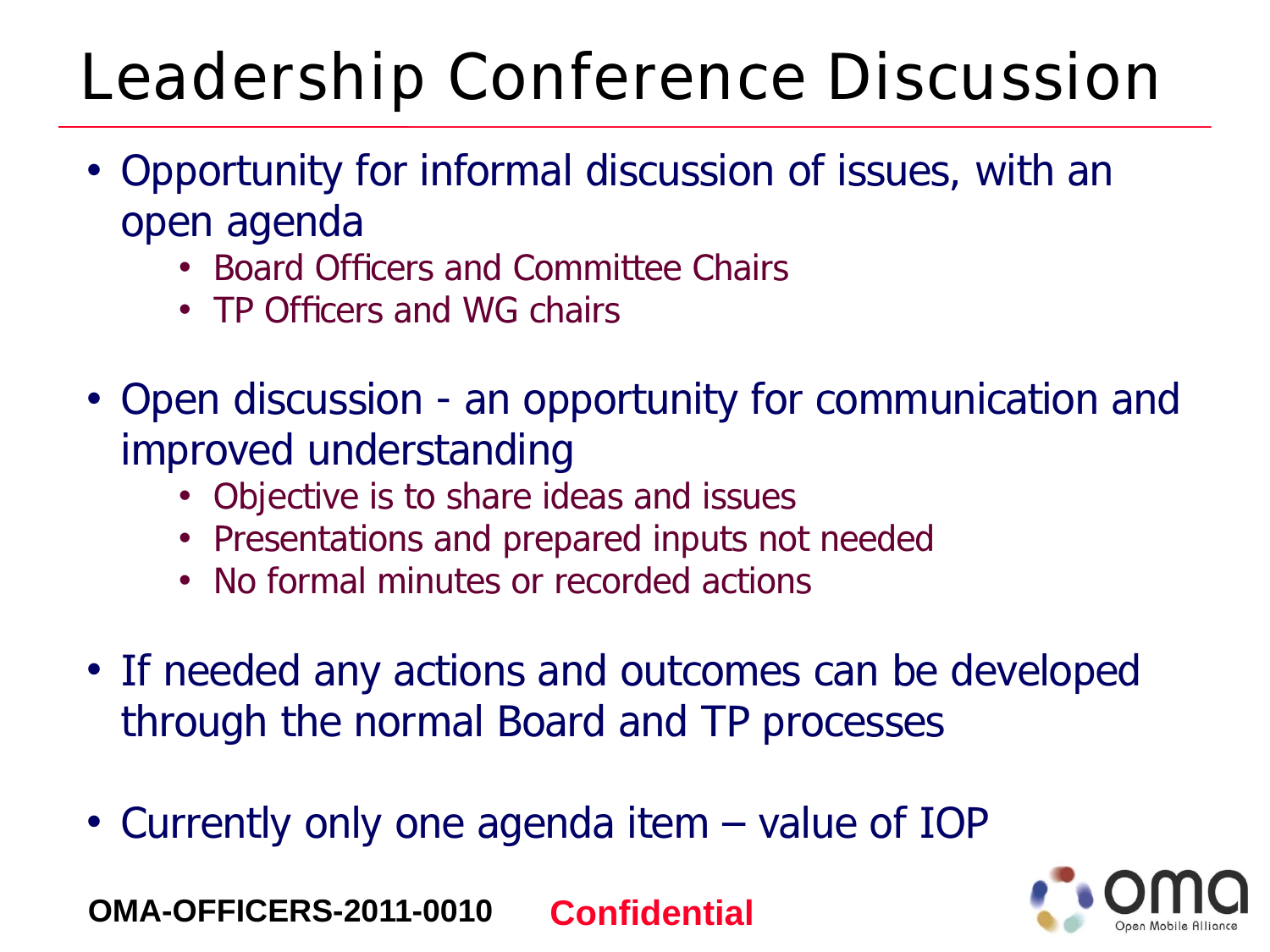

# Leadership Conference Discussion
Opportunity for informal discussion of issues, with an open agenda
Board Officers and Committee Chairs
TP Officers and WG chairs

Open discussion - an opportunity for communication and improved understanding
Objective is to share ideas and issues
Presentations and prepared inputs not needed
No formal minutes or recorded actions

If needed any actions and outcomes can be developed through the normal Board and TP processes

Currently only one agenda item – value of IOP